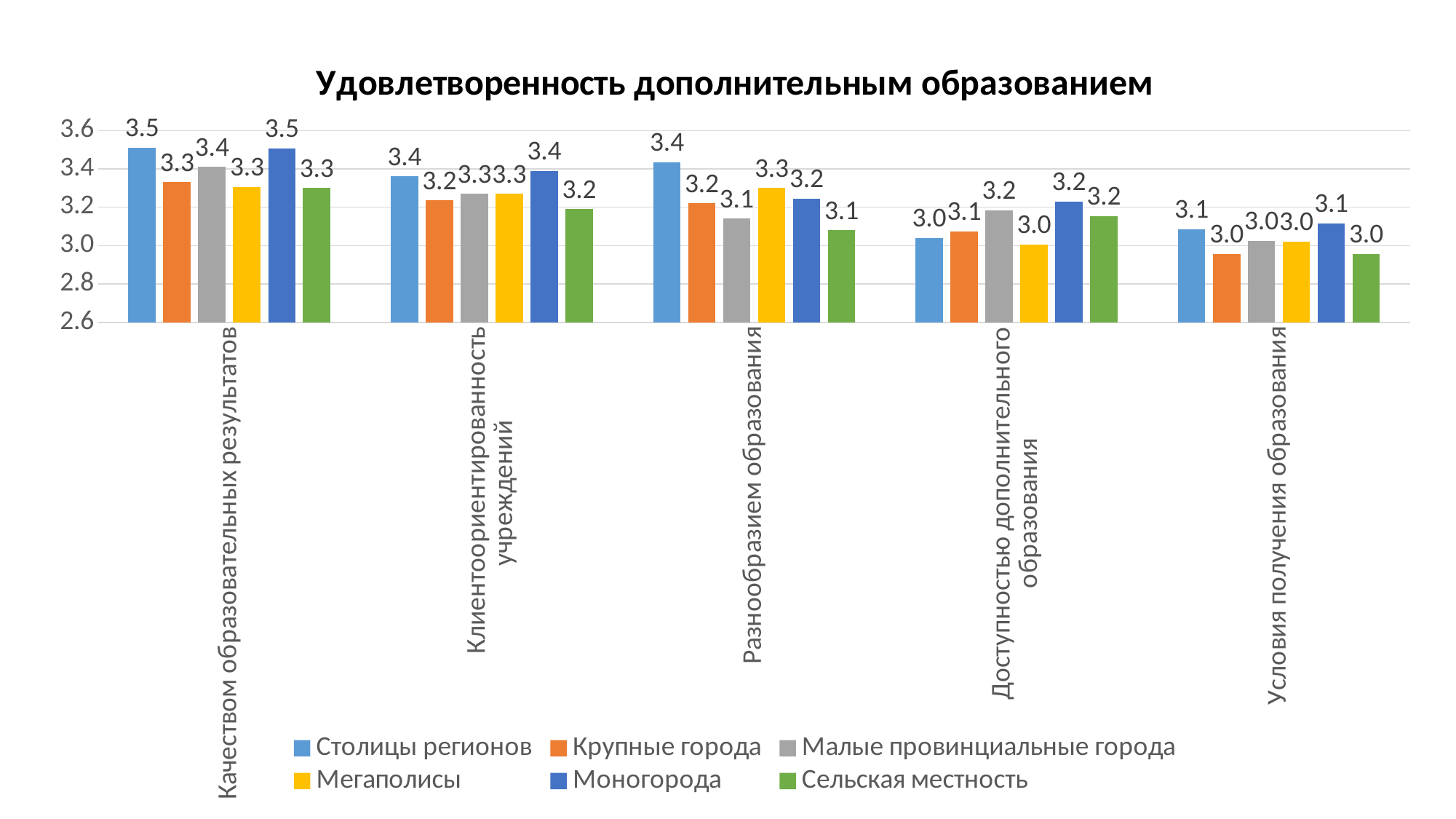

### Chart: Удовлетворенность дополнительным образованием

| Category | Столицы регионов | Крупные города | Малые провинциальные города | Мегаполисы | Моногорода | Сельская местность |
|---|---|---|---|---|---|---|
| Качеством образовательных результатов | 3.51 | 3.33 | 3.41 | 3.305 | 3.505 | 3.3 |
| Клиентоориентированность учреждений  | 3.36 | 3.235 | 3.27 | 3.27 | 3.39 | 3.19 |
| Разнообразием образования | 3.435 | 3.22 | 3.14 | 3.3 | 3.245 | 3.08 |
| Доступностью дополнительного образования | 3.04 | 3.075 | 3.185 | 3.005 | 3.23 | 3.155 |
| Условия получения образования | 3.085 | 2.955 | 3.025 | 3.02 | 3.115 | 2.955 |